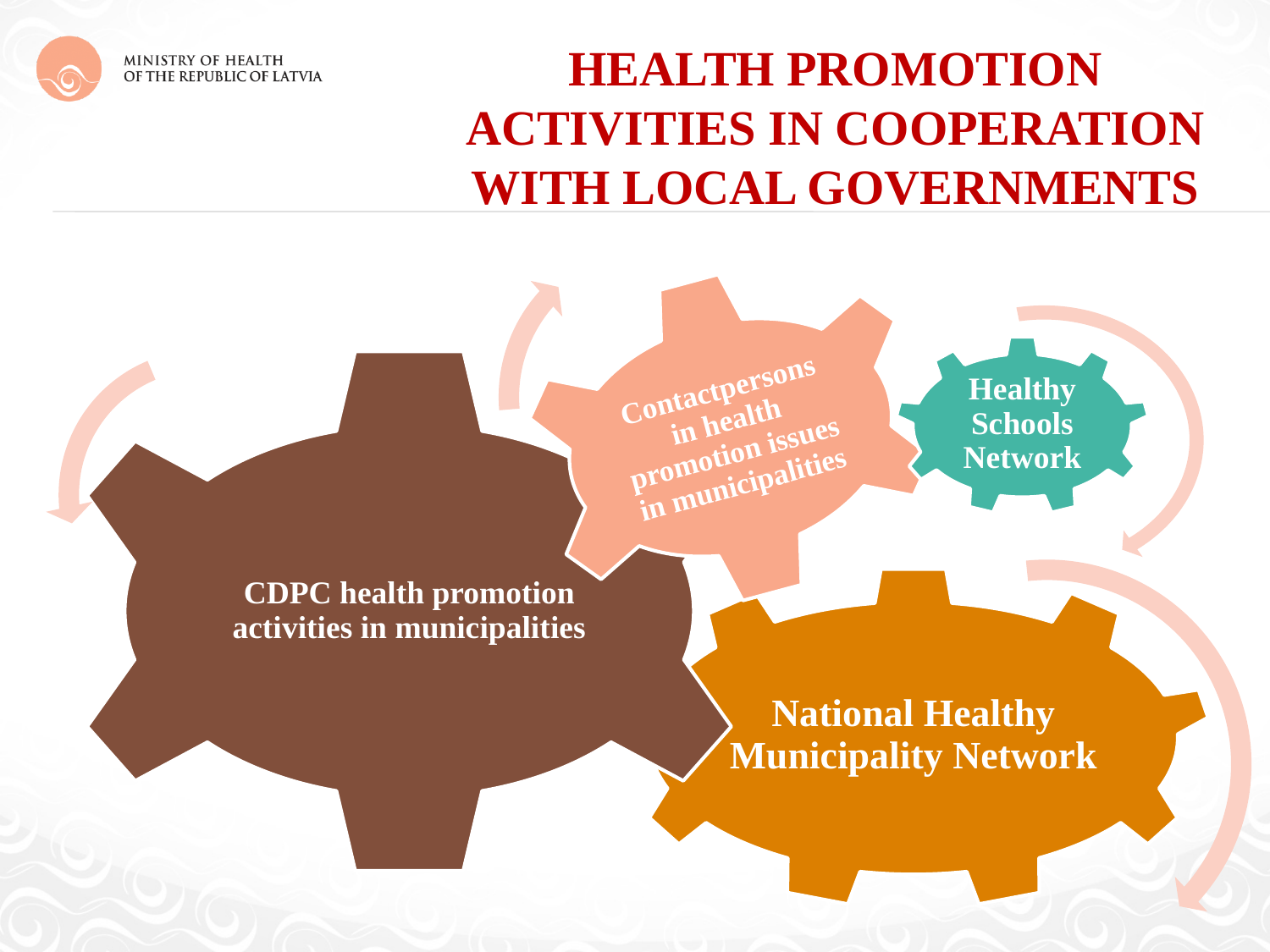

# Health promotion activities in cooperation with local governments
National Healthy Municipality Network
CDPC health promotion activities in municipalities
Contactpersons in health promotion issues in municipalities
Healthy Schools Network